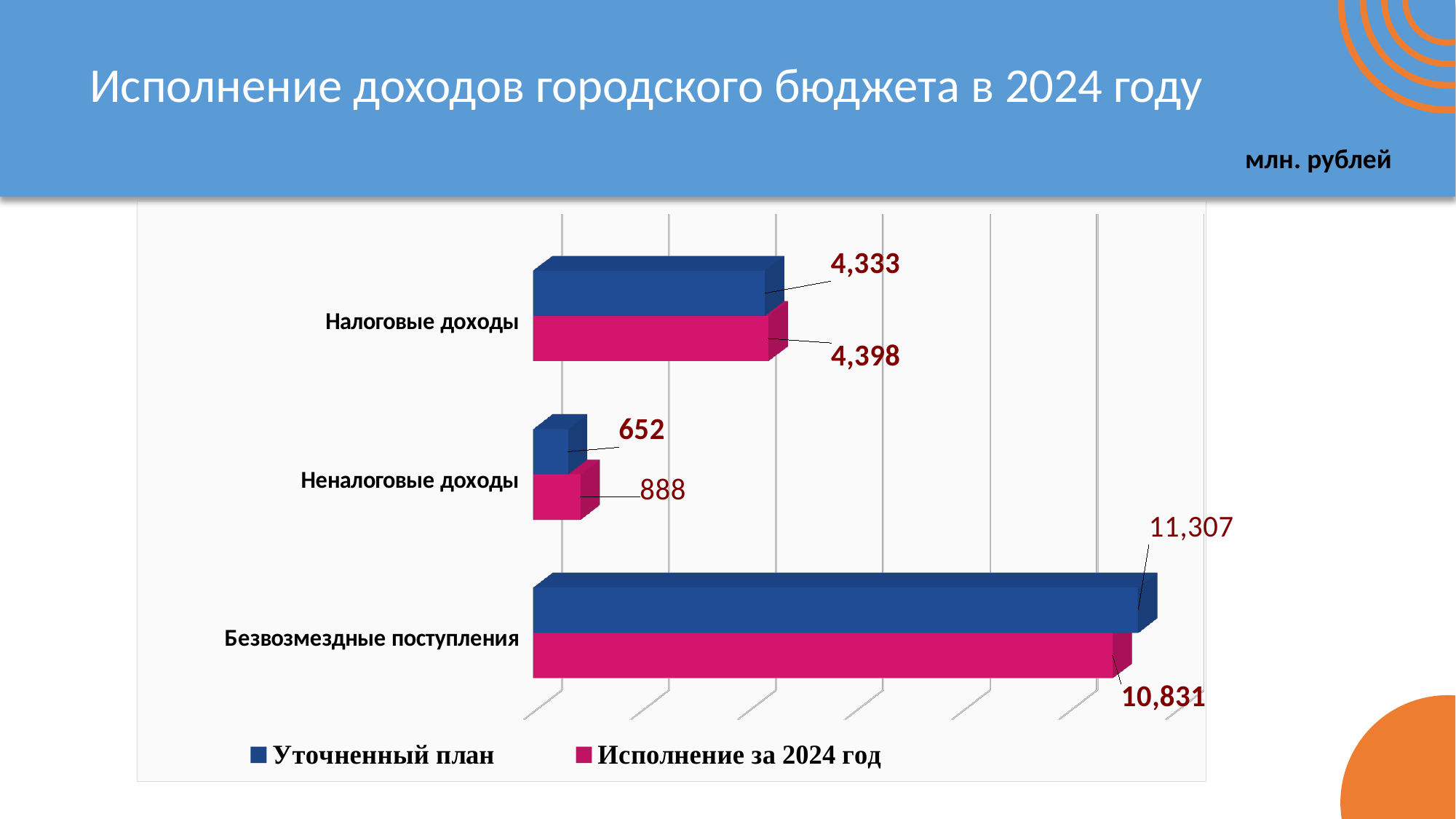

# Исполнение доходов городского бюджета в 2024 году
млн. рублей

[unsupported chart]